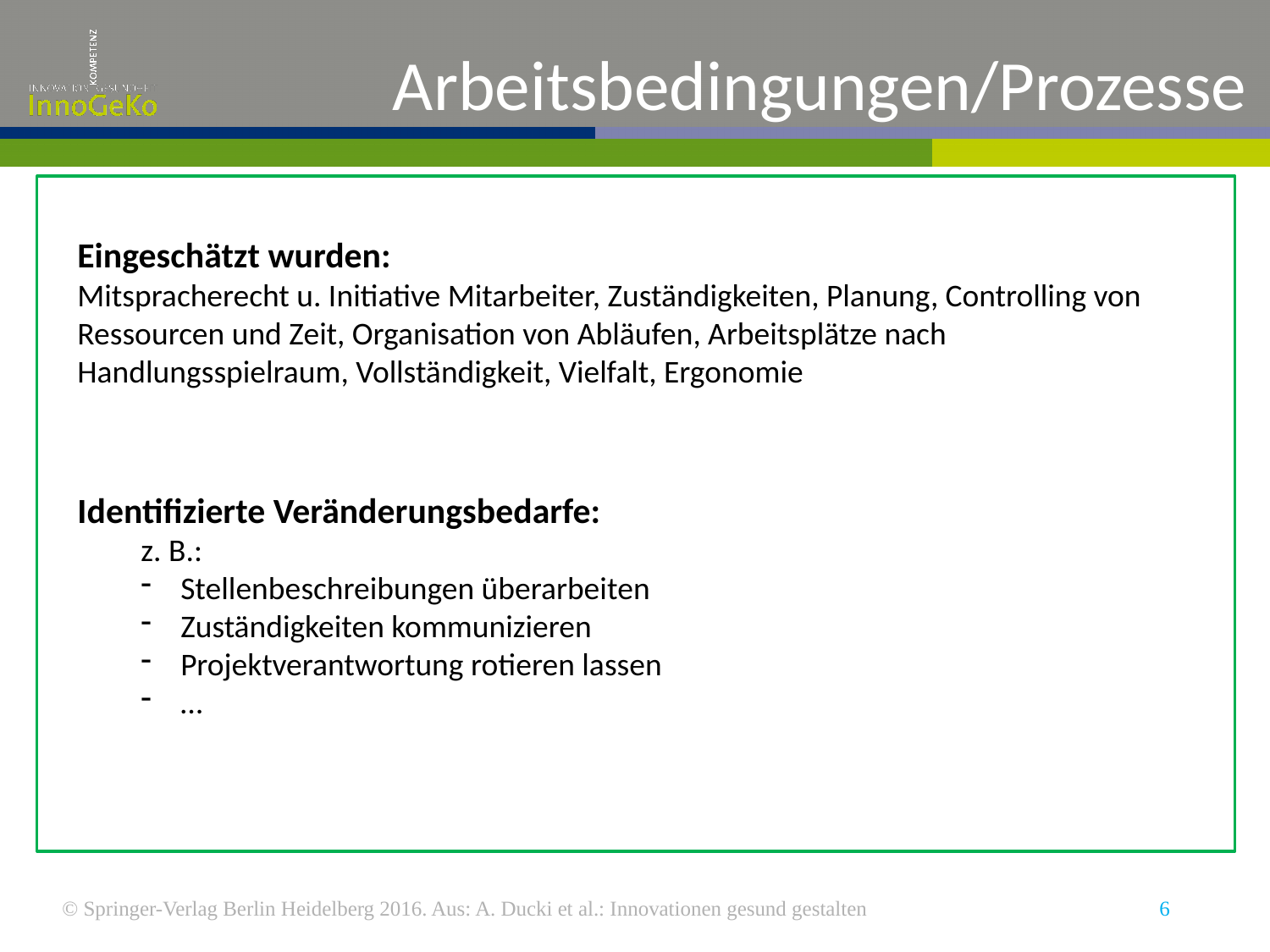

# Arbeitsbedingungen/Prozesse
Eingeschätzt wurden:
Mitspracherecht u. Initiative Mitarbeiter, Zuständigkeiten, Planung, Controlling von Ressourcen und Zeit, Organisation von Abläufen, Arbeitsplätze nach Handlungsspielraum, Vollständigkeit, Vielfalt, Ergonomie

Identifizierte Veränderungsbedarfe:
z. B.:
Stellenbeschreibungen überarbeiten
Zuständigkeiten kommunizieren
Projektverantwortung rotieren lassen
…

© Springer-Verlag Berlin Heidelberg 2016. Aus: A. Ducki et al.: Innovationen gesund gestalten

6